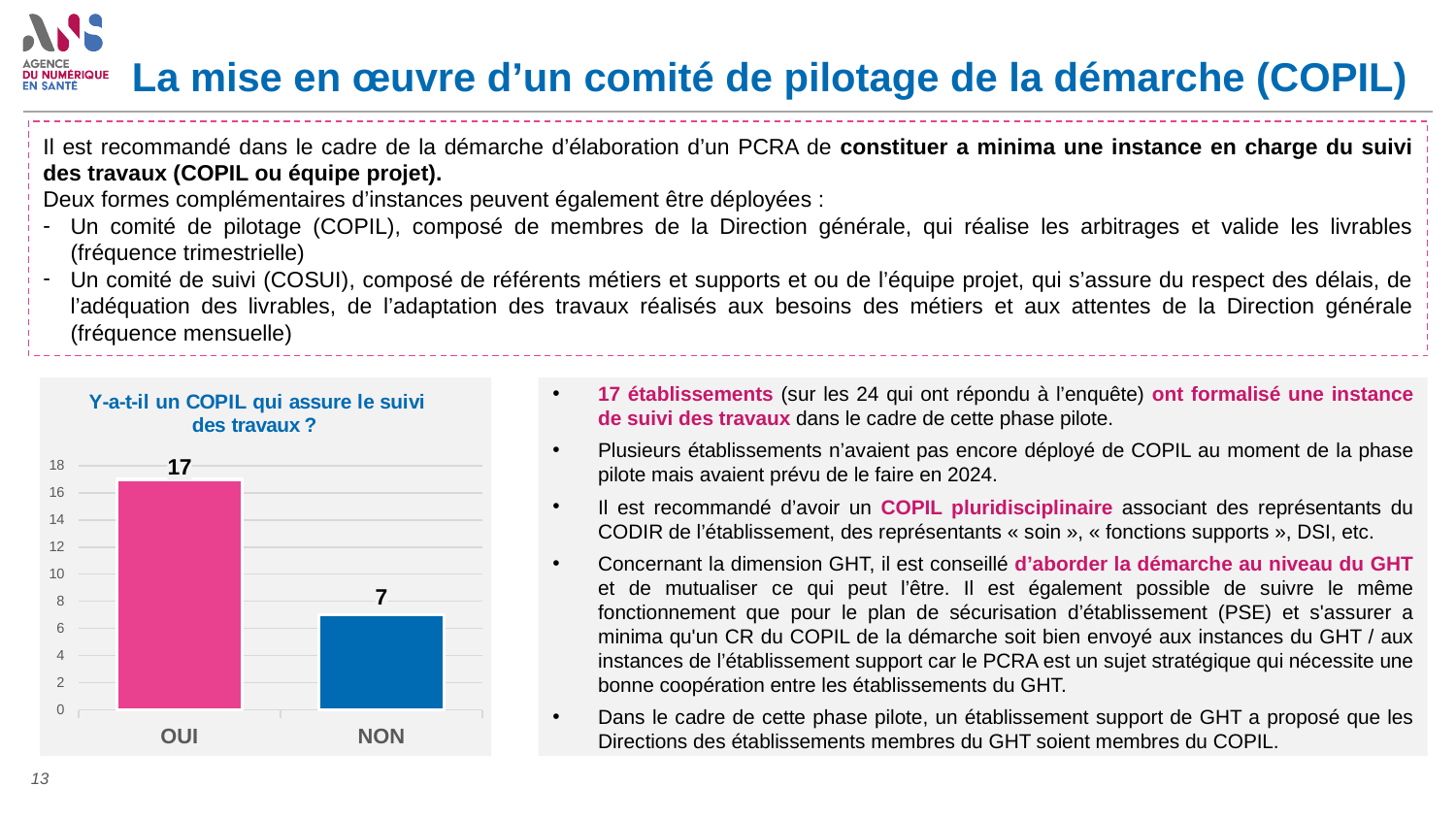

# La mise en œuvre d’un comité de pilotage de la démarche (COPIL)
Il est recommandé dans le cadre de la démarche d’élaboration d’un PCRA de constituer a minima une instance en charge du suivi des travaux (COPIL ou équipe projet).
Deux formes complémentaires d’instances peuvent également être déployées :
Un comité de pilotage (COPIL), composé de membres de la Direction générale, qui réalise les arbitrages et valide les livrables (fréquence trimestrielle)
Un comité de suivi (COSUI), composé de référents métiers et supports et ou de l’équipe projet, qui s’assure du respect des délais, de l’adéquation des livrables, de l’adaptation des travaux réalisés aux besoins des métiers et aux attentes de la Direction générale (fréquence mensuelle)

### Chart: Y-a-t-il un COPIL qui assure le suivi des travaux ?

| Category | Etes-vous satisfait de l’appui méthodologique et technique apporté pour entamer et réaliser vos travaux autour du PCA-PRA ?  |
|---|---|
| OUI | 17.0 |
| NON | 7.0 |
17 établissements (sur les 24 qui ont répondu à l’enquête) ont formalisé une instance de suivi des travaux dans le cadre de cette phase pilote.
Plusieurs établissements n’avaient pas encore déployé de COPIL au moment de la phase pilote mais avaient prévu de le faire en 2024.
Il est recommandé d’avoir un COPIL pluridisciplinaire associant des représentants du CODIR de l’établissement, des représentants « soin », « fonctions supports », DSI, etc.
Concernant la dimension GHT, il est conseillé d’aborder la démarche au niveau du GHT et de mutualiser ce qui peut l’être. Il est également possible de suivre le même fonctionnement que pour le plan de sécurisation d’établissement (PSE) et s'assurer a minima qu'un CR du COPIL de la démarche soit bien envoyé aux instances du GHT / aux instances de l’établissement support car le PCRA est un sujet stratégique qui nécessite une bonne coopération entre les établissements du GHT.
Dans le cadre de cette phase pilote, un établissement support de GHT a proposé que les Directions des établissements membres du GHT soient membres du COPIL.
13